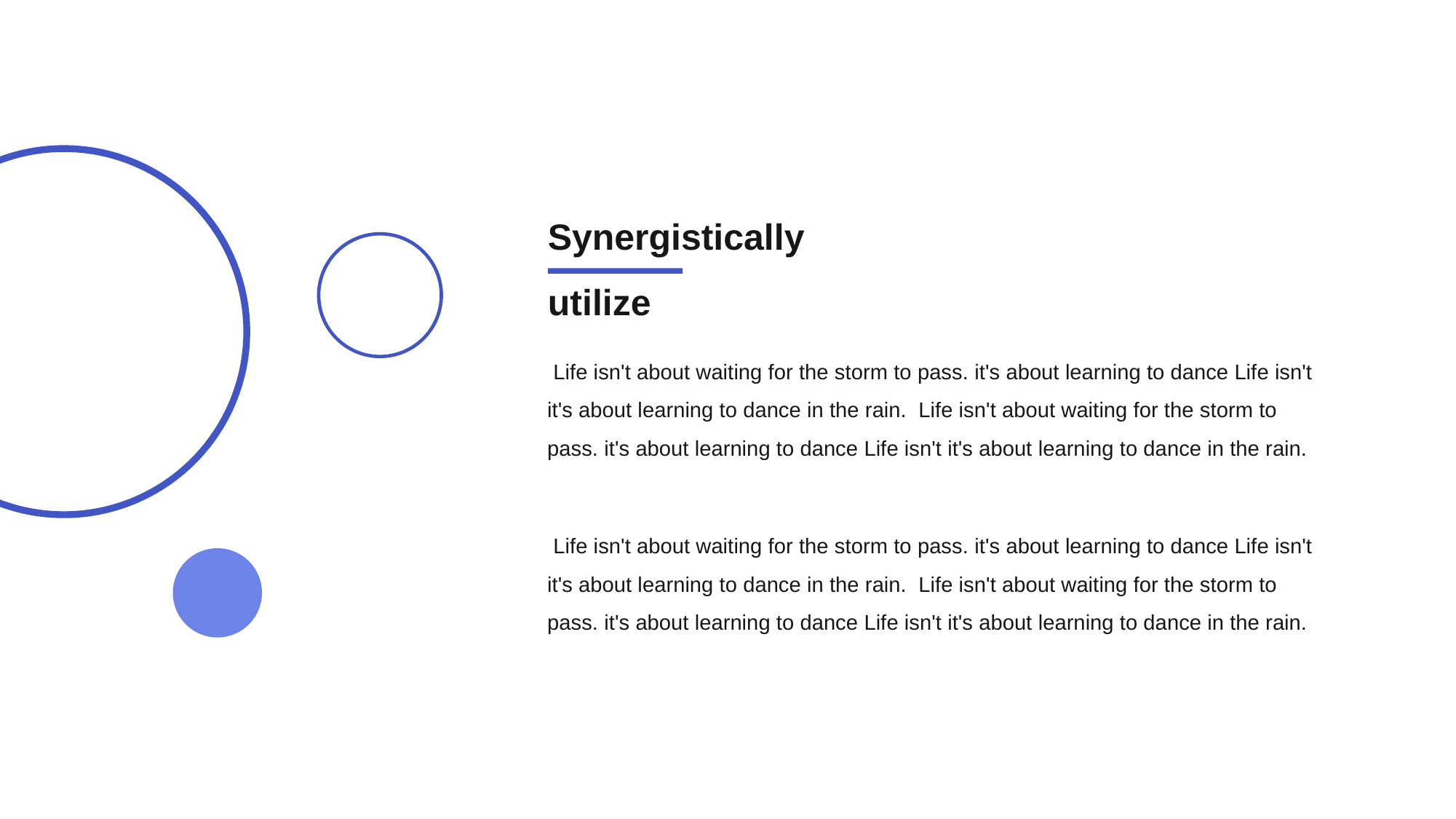

Synergistically utilize

 Life isn't about waiting for the storm to pass. it's about learning to dance Life isn't it's about learning to dance in the rain.  Life isn't about waiting for the storm to pass. it's about learning to dance Life isn't it's about learning to dance in the rain.
 Life isn't about waiting for the storm to pass. it's about learning to dance Life isn't it's about learning to dance in the rain.  Life isn't about waiting for the storm to pass. it's about learning to dance Life isn't it's about learning to dance in the rain.